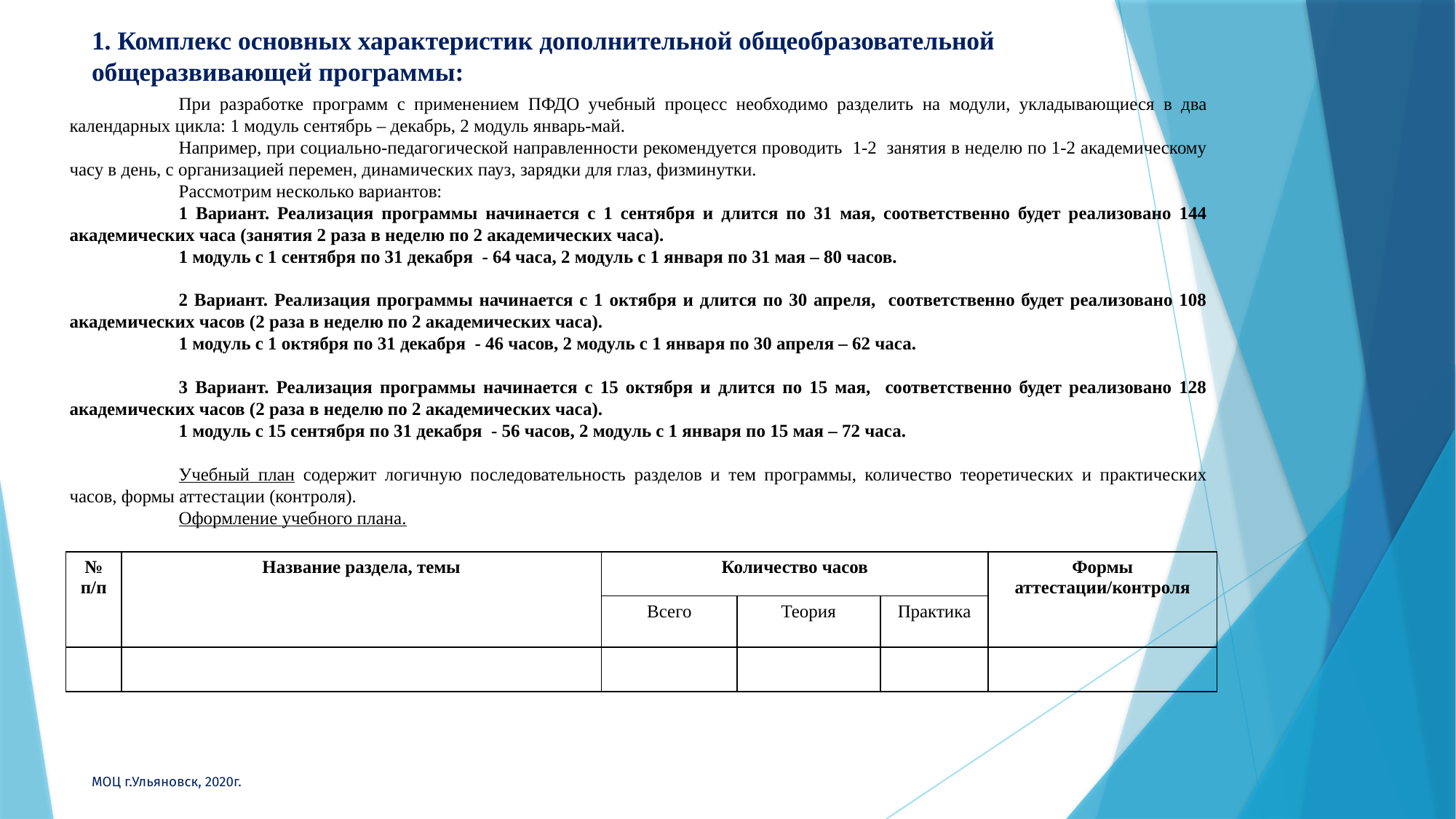

# 1. Комплекс основных характеристик дополнительной общеобразовательной общеразвивающей программы:
	При разработке программ с применением ПФДО учебный процесс необходимо разделить на модули, укладывающиеся в два календарных цикла: 1 модуль сентябрь – декабрь, 2 модуль январь-май.
	Например, при социально-педагогической направленности рекомендуется проводить  1-2  занятия в неделю по 1-2 академическому часу в день, с организацией перемен, динамических пауз, зарядки для глаз, физминутки.
	Рассмотрим несколько вариантов:
	1 Вариант. Реализация программы начинается с 1 сентября и длится по 31 мая, соответственно будет реализовано 144 академических часа (занятия 2 раза в неделю по 2 академических часа).
	1 модуль с 1 сентября по 31 декабря  - 64 часа, 2 модуль с 1 января по 31 мая – 80 часов.

	2 Вариант. Реализация программы начинается с 1 октября и длится по 30 апреля,  соответственно будет реализовано 108 академических часов (2 раза в неделю по 2 академических часа).
	1 модуль с 1 октября по 31 декабря  - 46 часов, 2 модуль с 1 января по 30 апреля – 62 часа.

	3 Вариант. Реализация программы начинается с 15 октября и длится по 15 мая,  соответственно будет реализовано 128 академических часов (2 раза в неделю по 2 академических часа).
	1 модуль с 15 сентября по 31 декабря  - 56 часов, 2 модуль с 1 января по 15 мая – 72 часа.

	Учебный план содержит логичную последовательность разделов и тем программы, количество теоретических и практических часов, формы аттестации (контроля).
	Оформление учебного плана.

| № п/п | Название раздела, темы | Количество часов |  |  | Формы аттестации/контроля |
| --- | --- | --- | --- | --- | --- |
|  |  | Всего | Теория | Практика |  |
|  |  |  |  |  |  |
МОЦ г.Ульяновск, 2020г.